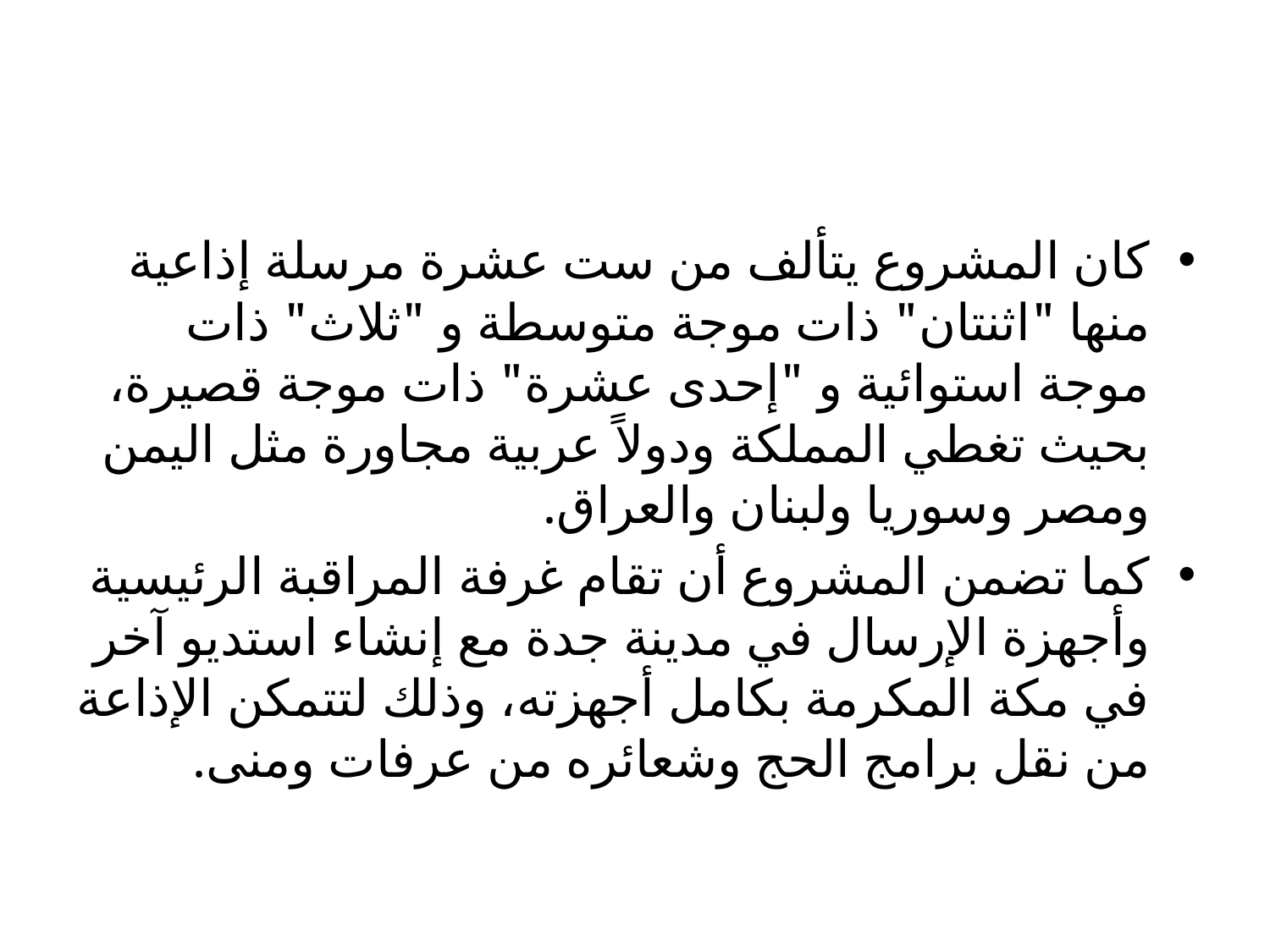

#
كان المشروع يتألف من ست عشرة مرسلة إذاعية منها "اثنتان" ذات موجة متوسطة و "ثلاث" ذات موجة استوائية و "إحدى عشرة" ذات موجة قصيرة، بحيث تغطي المملكة ودولاً عربية مجاورة مثل اليمن ومصر وسوريا ولبنان والعراق.
كما تضمن المشروع أن تقام غرفة المراقبة الرئيسية وأجهزة الإرسال في مدينة جدة مع إنشاء استديو آخر في مكة المكرمة بكامل أجهزته، وذلك لتتمكن الإذاعة من نقل برامج الحج وشعائره من عرفات ومنى.